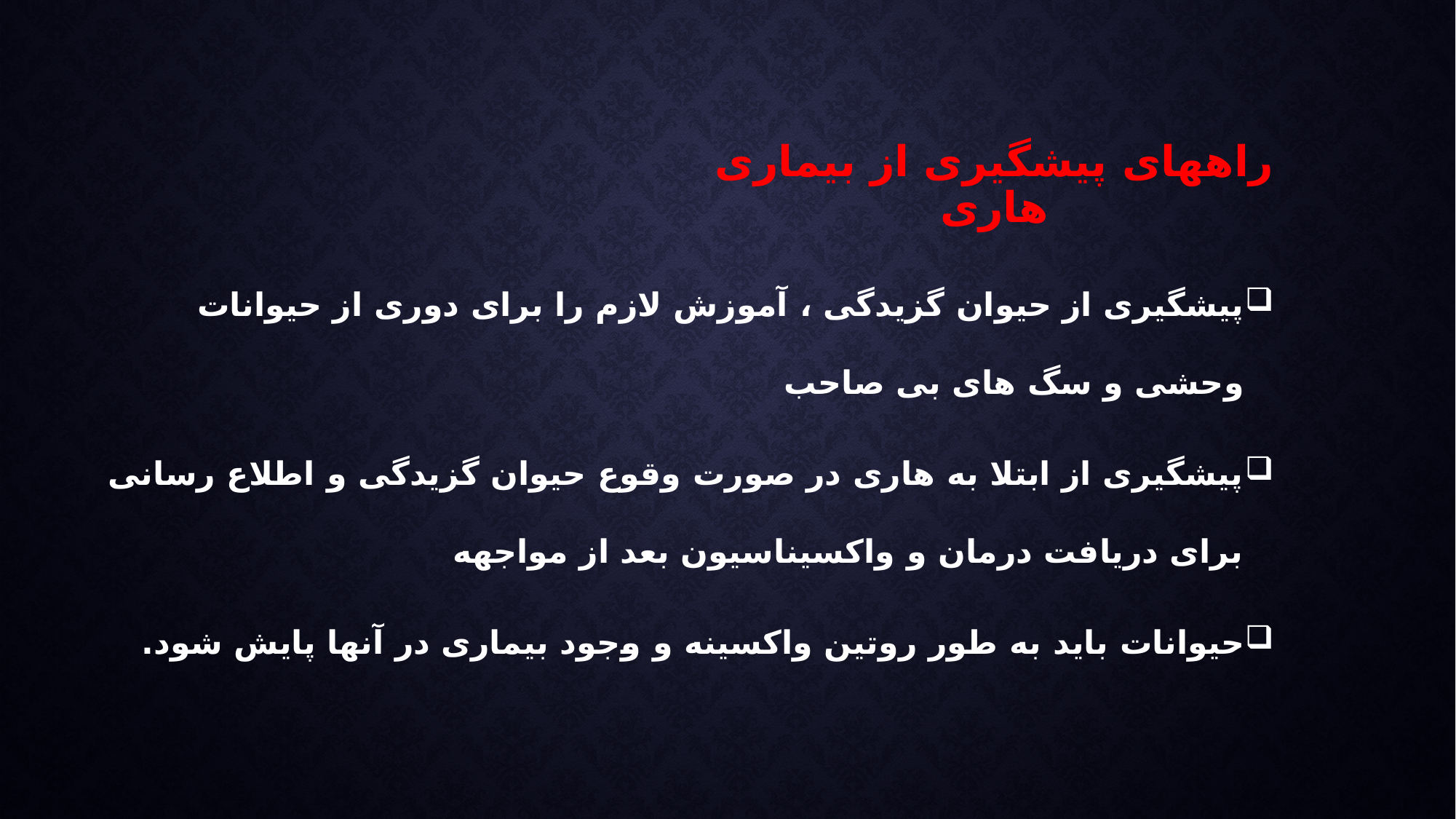

# راههای پیشگیری از بیماری هاری
پیشگیری از حیوان گزیدگی ، آموزش لازم را برای دوری از حیوانات وحشی و سگ های بی صاحب
پیشگیری از ابتلا به هاری در صورت وقوع حیوان گزیدگی و اطلاع رسانی برای دریافت درمان و واکسیناسیون بعد از مواجهه
حیوانات باید به طور روتین واکسینه و وجود بیماری در آنها پایش شود.